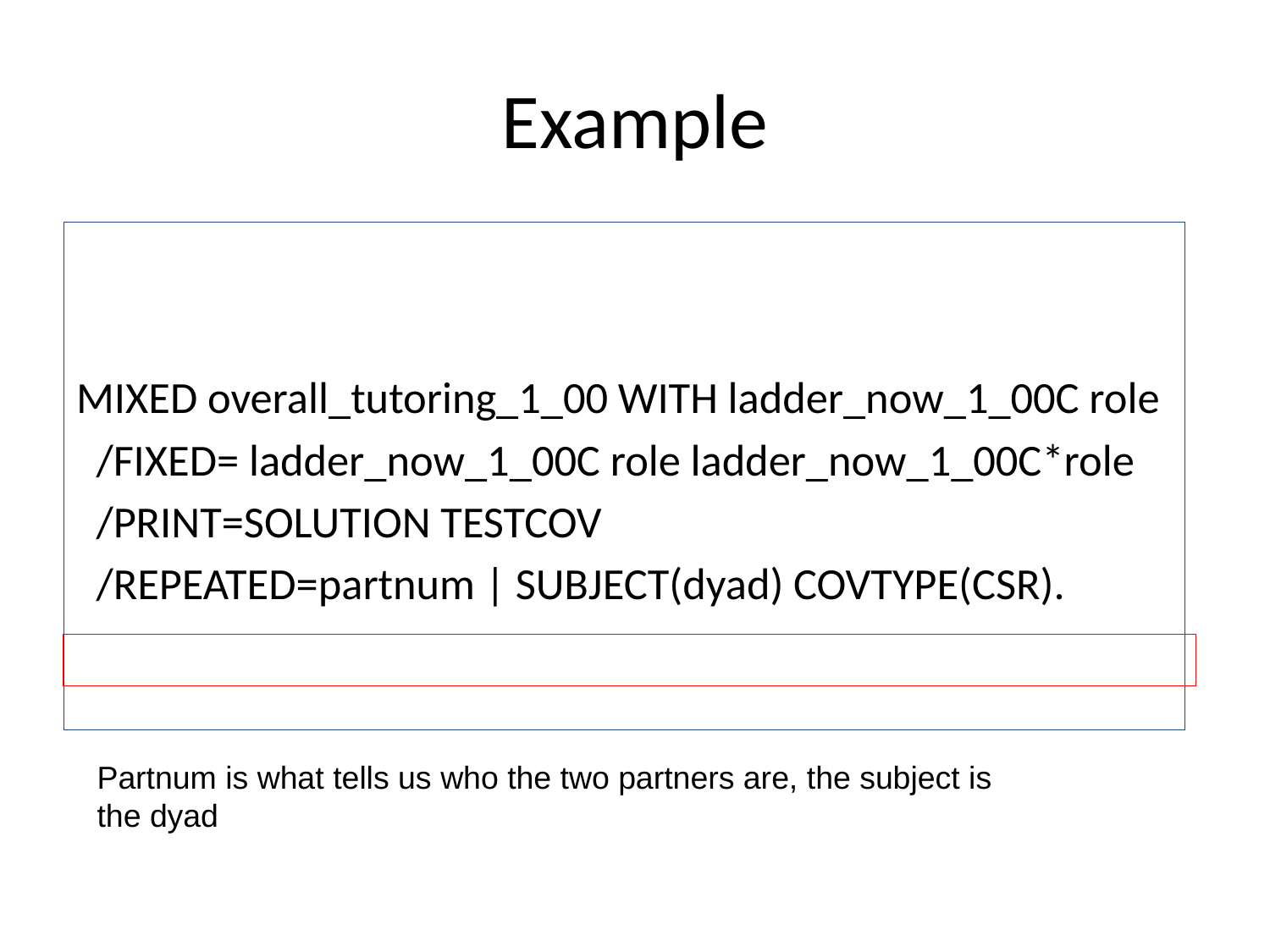

# Example

MIXED overall_tutoring_1_00 WITH ladder_now_1_00C role
  /FIXED= ladder_now_1_00C role ladder_now_1_00C*role
  /PRINT=SOLUTION TESTCOV
  /REPEATED=partnum | SUBJECT(dyad) COVTYPE(CSR).

Partnum is what tells us who the two partners are, the subject is the dyad